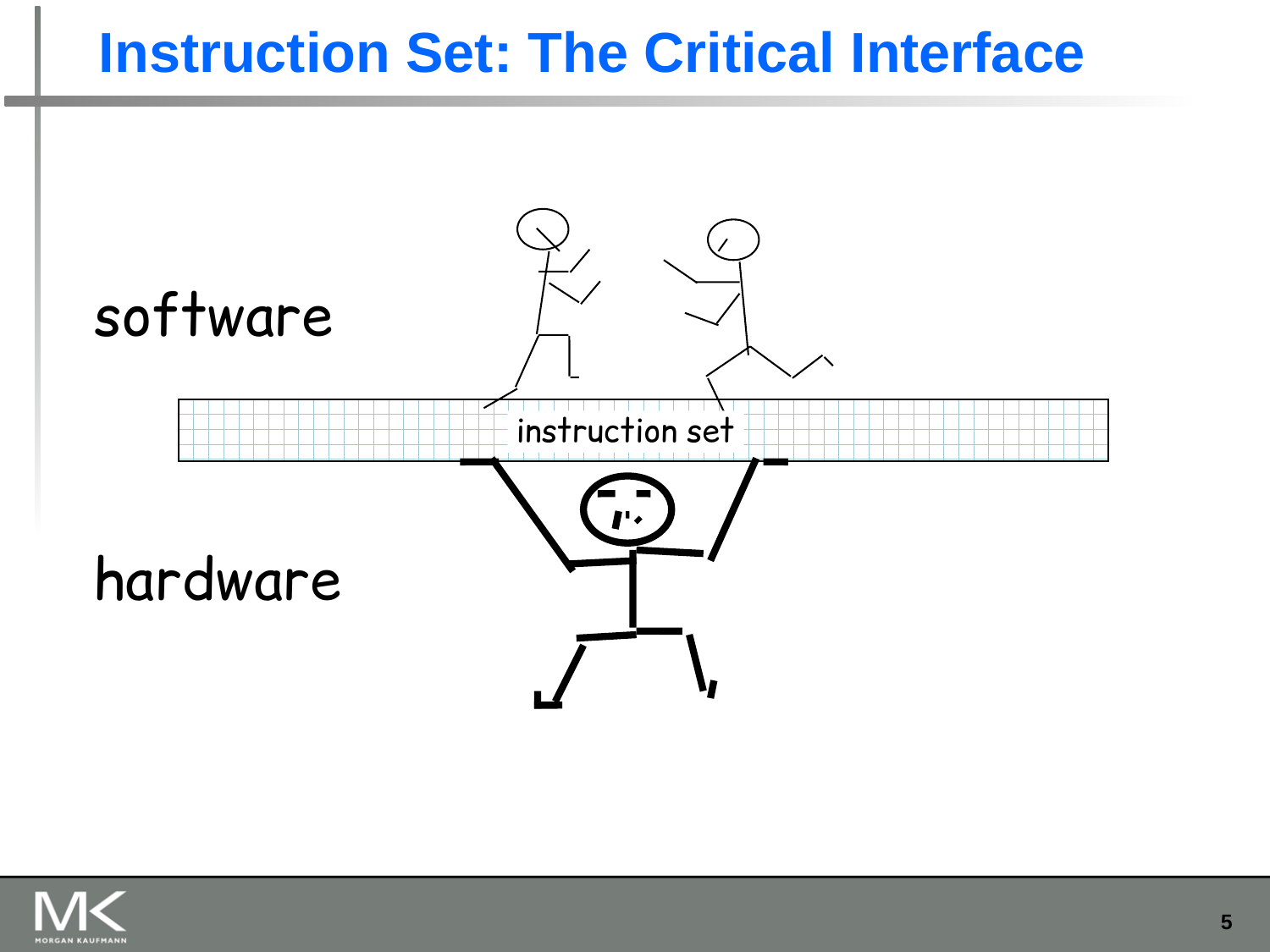

# Instruction Set: The Critical Interface

software

instruction set

hardware